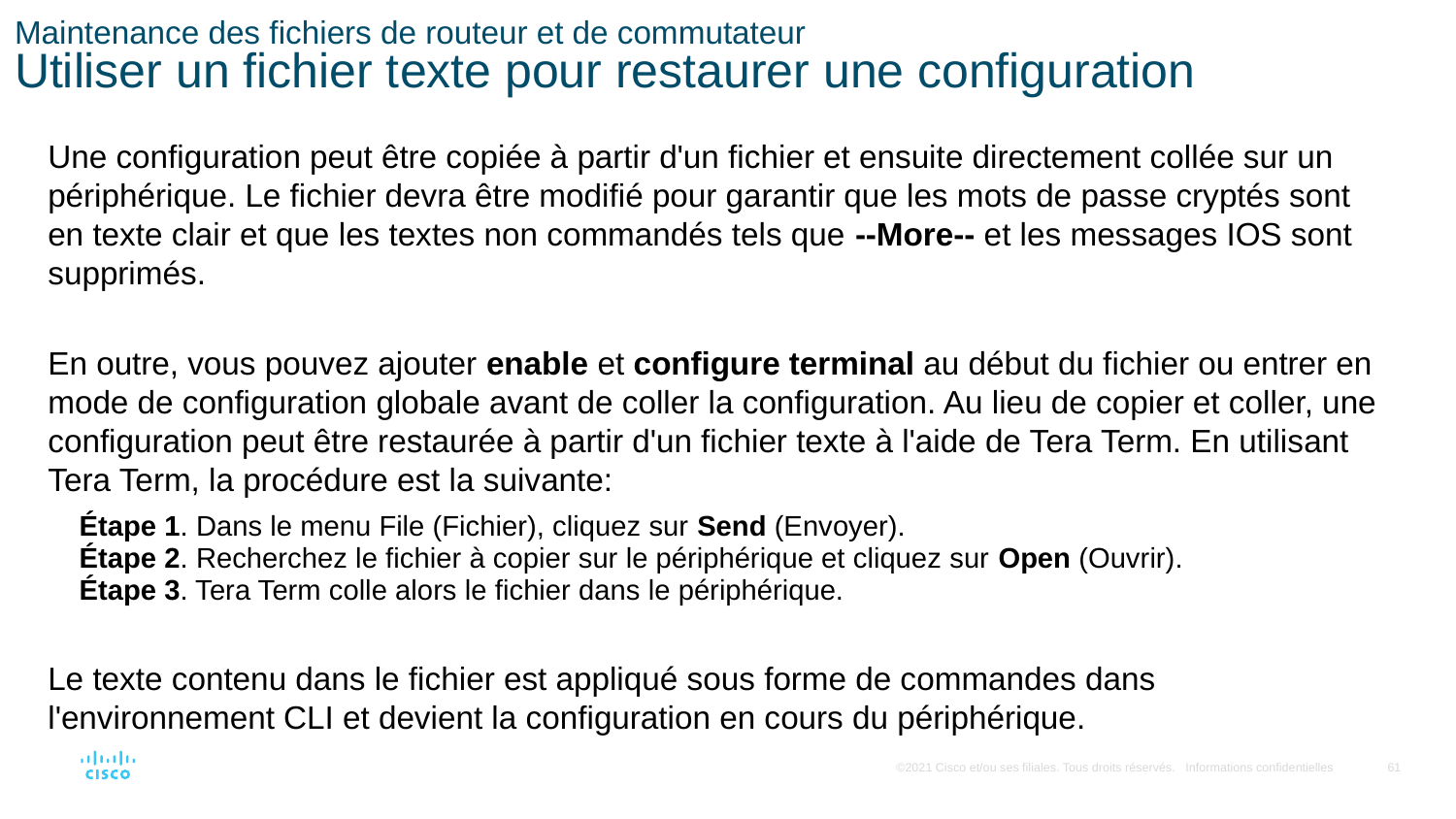

# Maintenance des fichiers de routeur et de commutateur Utiliser un fichier texte pour restaurer une configuration
Une configuration peut être copiée à partir d'un fichier et ensuite directement collée sur un périphérique. Le fichier devra être modifié pour garantir que les mots de passe cryptés sont en texte clair et que les textes non commandés tels que --More-- et les messages IOS sont supprimés.

En outre, vous pouvez ajouter enable et configure terminal au début du fichier ou entrer en mode de configuration globale avant de coller la configuration. Au lieu de copier et coller, une configuration peut être restaurée à partir d'un fichier texte à l'aide de Tera Term. En utilisant Tera Term, la procédure est la suivante:
 Étape 1. Dans le menu File (Fichier), cliquez sur Send (Envoyer).
 Étape 2. Recherchez le fichier à copier sur le périphérique et cliquez sur Open (Ouvrir).
 Étape 3. Tera Term colle alors le fichier dans le périphérique.

Le texte contenu dans le fichier est appliqué sous forme de commandes dans l'environnement CLI et devient la configuration en cours du périphérique.